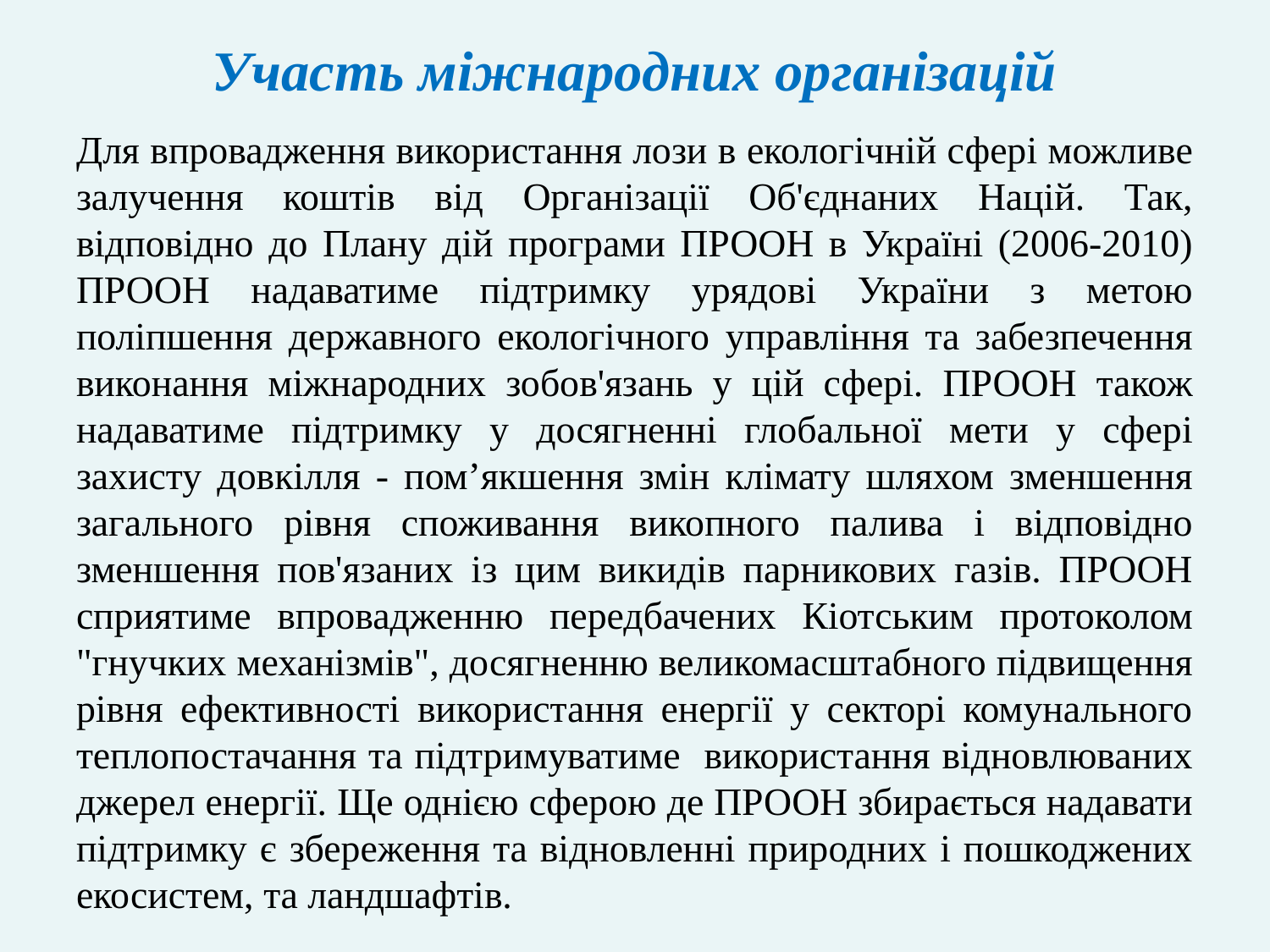

# Участь міжнародних організацій
Для впровадження використання лози в екологічній сфері можливе залучення коштів від Організації Об'єднаних Націй. Так, відповідно до Плану дій програми ПРООН в Україні (2006-2010) ПРООН надаватиме підтримку урядові України з метою поліпшення державного екологічного управління та забезпечення виконання міжнародних зобов'язань у цій сфері. ПРООН також надаватиме підтримку у досягненні глобальної мети у сфері захисту довкілля - пом’якшення змін клімату шляхом зменшення загального рівня споживання викопного палива і відповідно зменшення пов'язаних із цим викидів парникових газів. ПРООН сприятиме впровадженню передбачених Кіотським протоколом "гнучких механізмів", досягненню великомасштабного підвищення рівня ефективності використання енергії у секторі комунального теплопостачання та підтримуватиме  використання відновлюваних джерел енергії. Ще однією сферою де ПРООН збирається надавати підтримку є збереження та відновленні природних і пошкоджених екосистем, та ландшафтів.